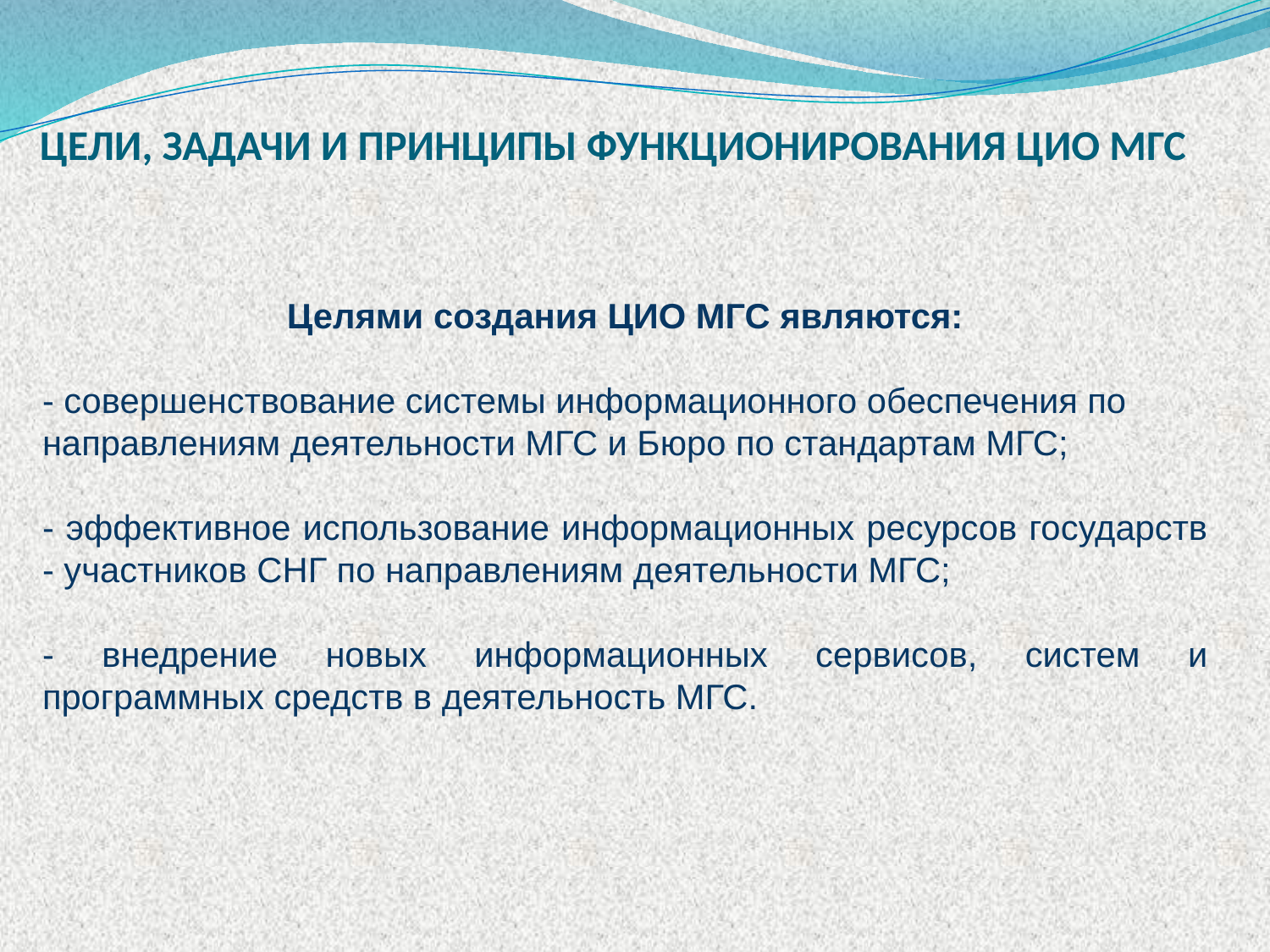

# ЦЕЛИ, ЗАДАЧИ И ПРИНЦИПЫ ФУНКЦИОНИРОВАНИЯ ЦИО МГС

Целями создания ЦИО МГС являются:

- совершенствование системы информационного обеспечения по
направлениям деятельности МГС и Бюро по стандартам МГС;

- эффективное использование информационных ресурсов государств - участников СНГ по направлениям деятельности МГС;

- внедрение новых информационных сервисов, систем и программных средств в деятельность МГС.